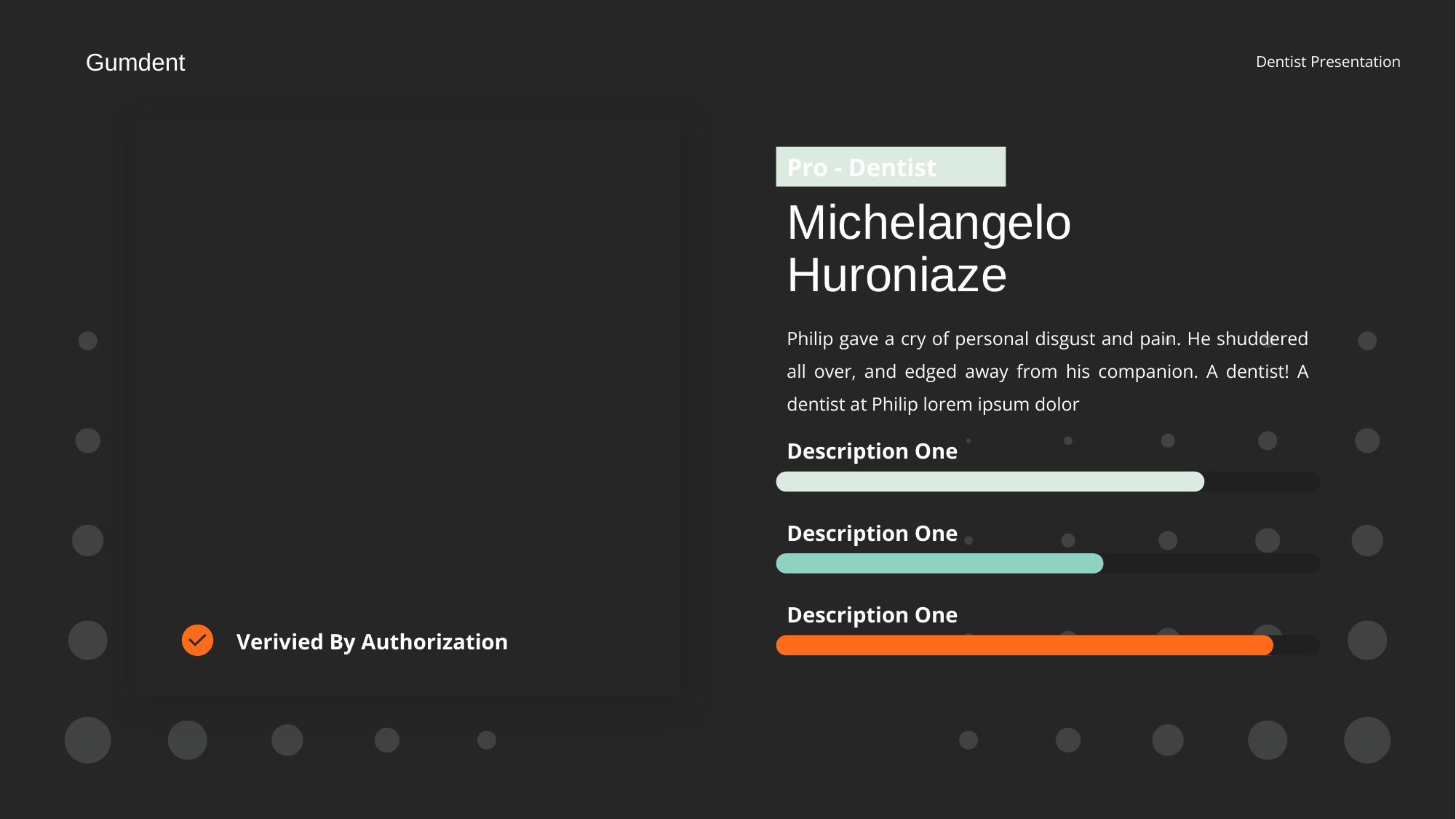

Pro - Dentist
# Michelangelo Huroniaze
Philip gave a cry of personal disgust and pain. He shuddered all over, and edged away from his companion. A dentist! A dentist at Philip lorem ipsum dolor
Description One

Description One

Description One
Verivied By Authorization